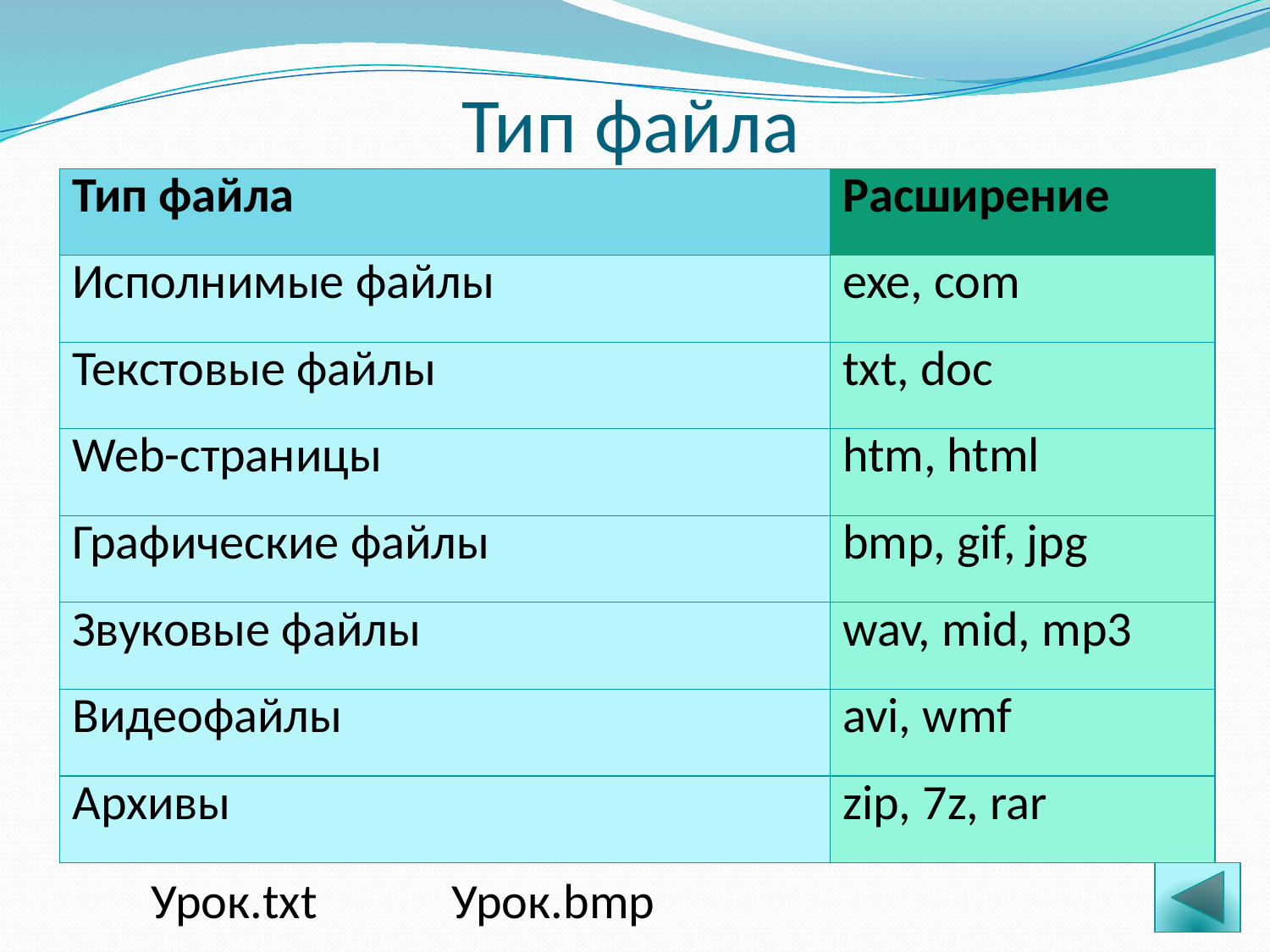

# Тип файла
| Тип файла | Расширение |
| --- | --- |
| Исполнимые файлы | exe, com |
| Текстовые файлы | txt, doc |
| Web-страницы | htm, html |
| Графические файлы | bmp, gif, jpg |
| Звуковые файлы | wav, mid, mp3 |
| Видеофайлы | avi, wmf |
| Архивы | zip, 7z, rar |
Урок.txt            Урок.bmp